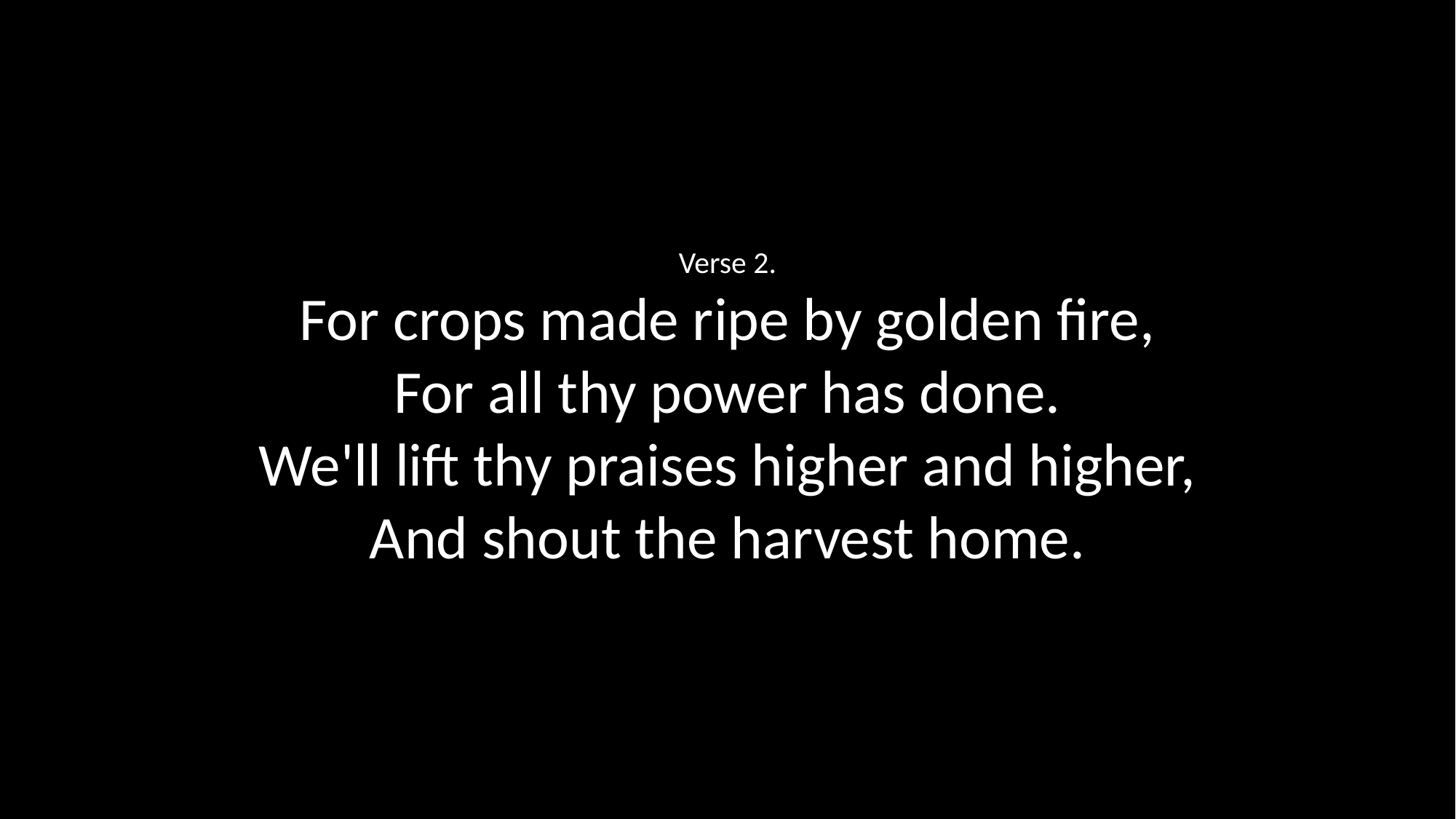

Verse 2.
For crops made ripe by golden fire,
For all thy power has done.
We'll lift thy praises higher and higher,
And shout the harvest home.